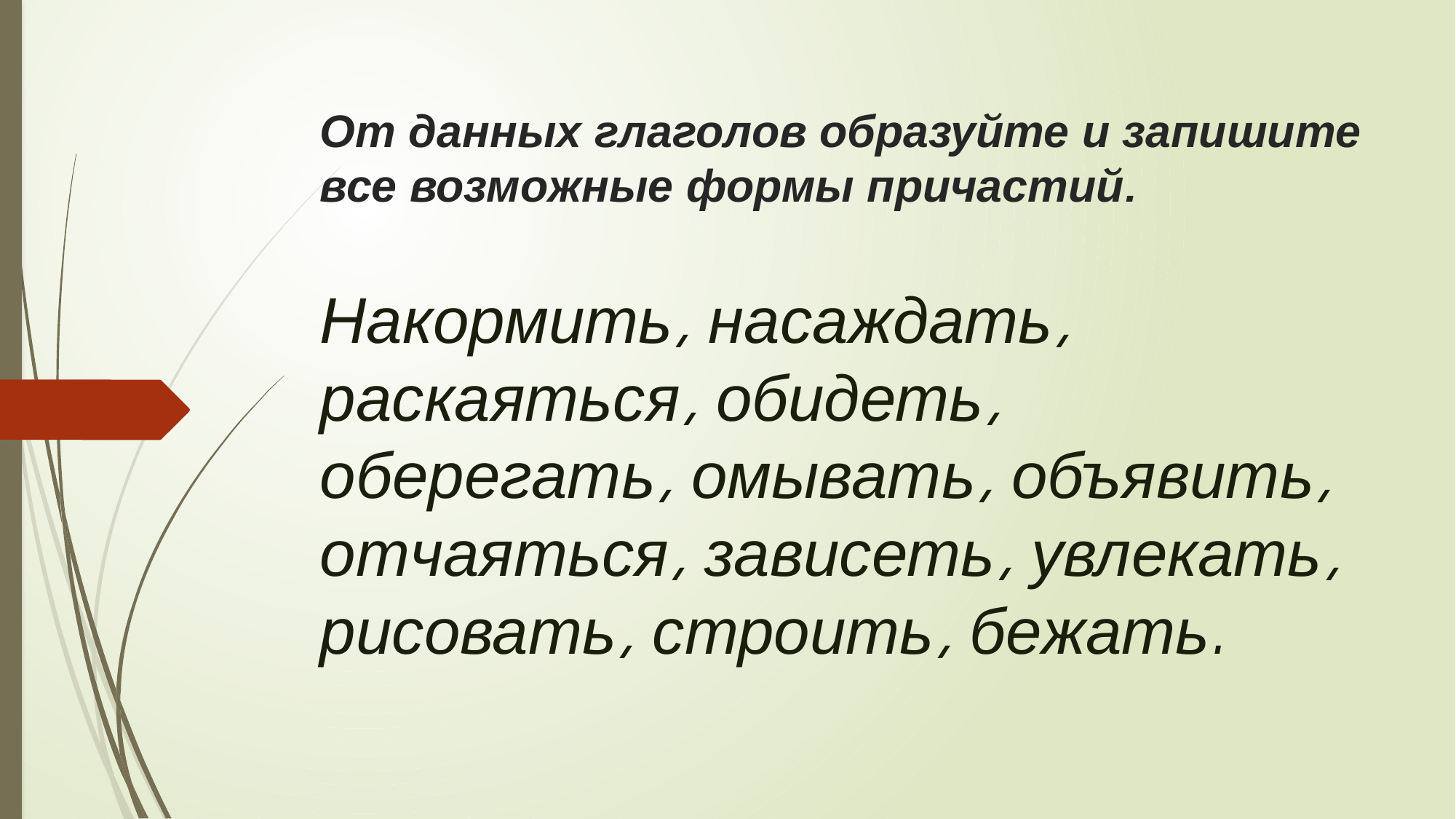

# От данных глаголов образуйте и запишите все возможные формы причастий.
Накормить, насаждать, раскаяться, обидеть, оберегать, омывать, объявить, отчаяться, зависеть, увлекать, рисовать, строить, бежать.